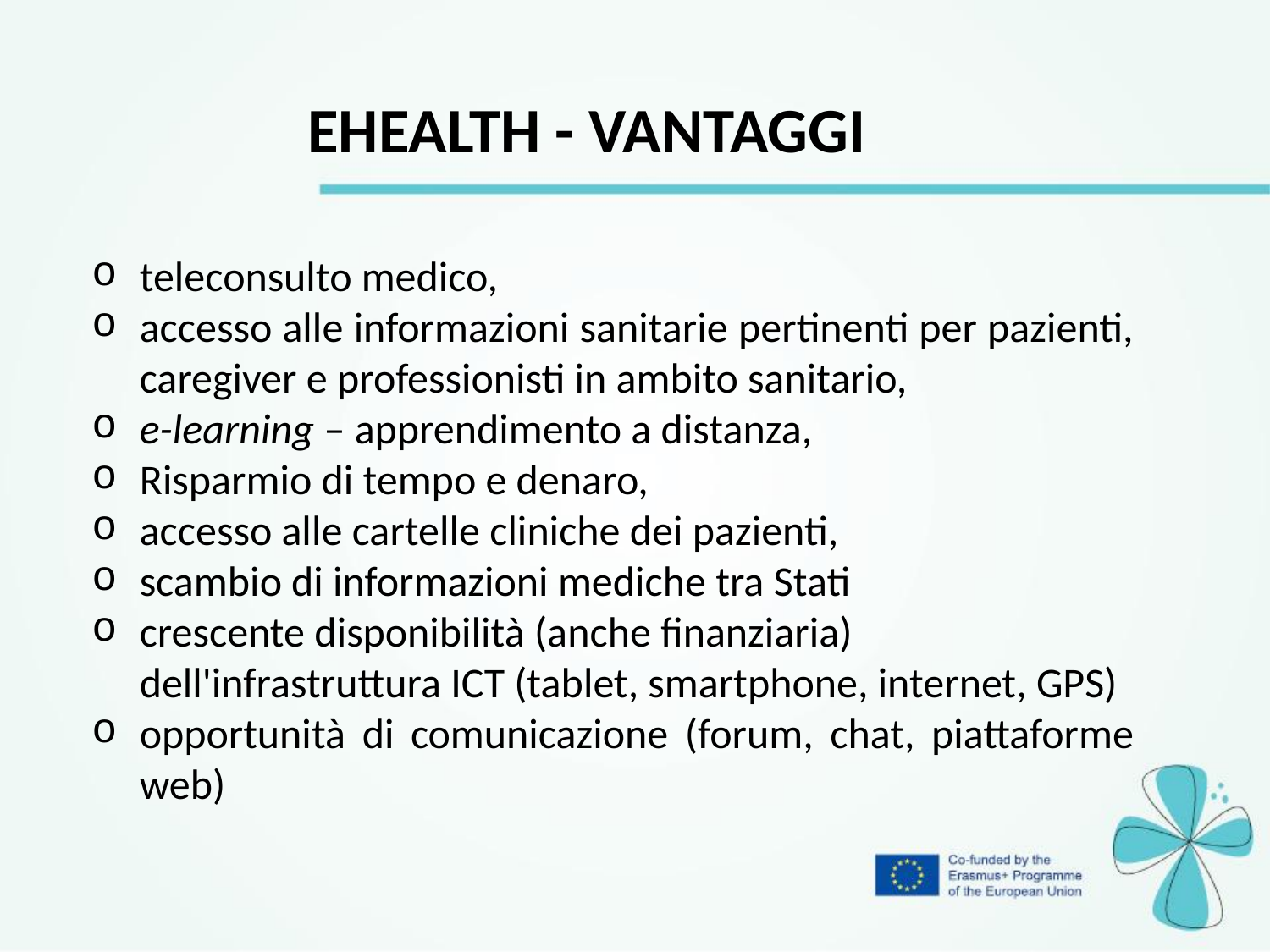

EHEALTH - VANTAGGI
teleconsulto medico,
accesso alle informazioni sanitarie pertinenti per pazienti, caregiver e professionisti in ambito sanitario,
e-learning – apprendimento a distanza,
Risparmio di tempo e denaro,
accesso alle cartelle cliniche dei pazienti,
scambio di informazioni mediche tra Stati
crescente disponibilità (anche finanziaria) dell'infrastruttura ICT (tablet, smartphone, internet, GPS)
opportunità di comunicazione (forum, chat, piattaforme web)